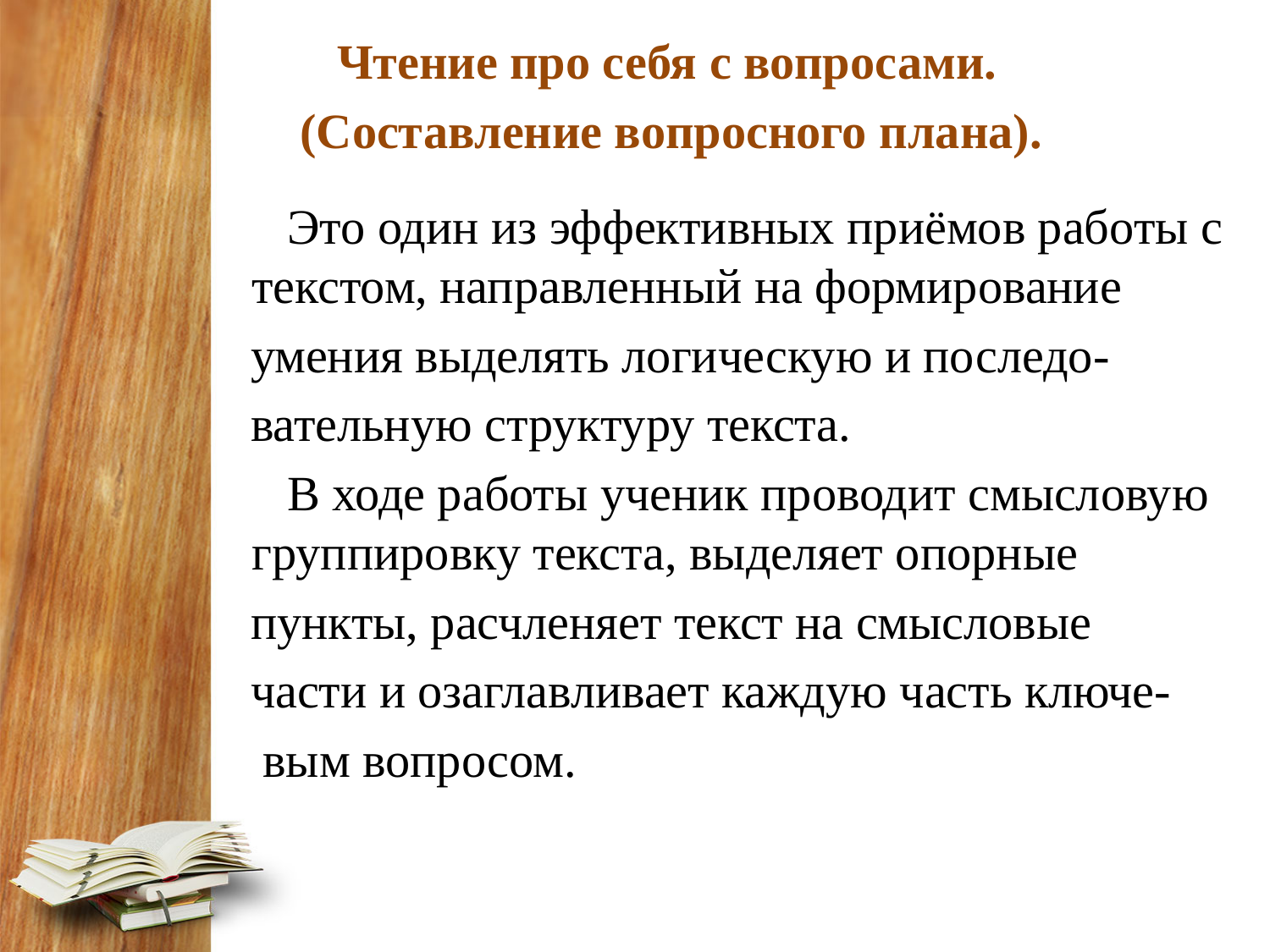

Чтение про себя с вопросами.
(Составление вопросного плана).
      Это один из эффективных приёмов работы с текстом, направленный на формирование
   умения выделять логическую и последо-
   вательную структуру текста.
      В ходе работы ученик проводит смысловую группировку текста, выделяет опорные
   пункты, расчленяет текст на смысловые
   части и озаглавливает каждую часть ключе-
    вым вопросом.